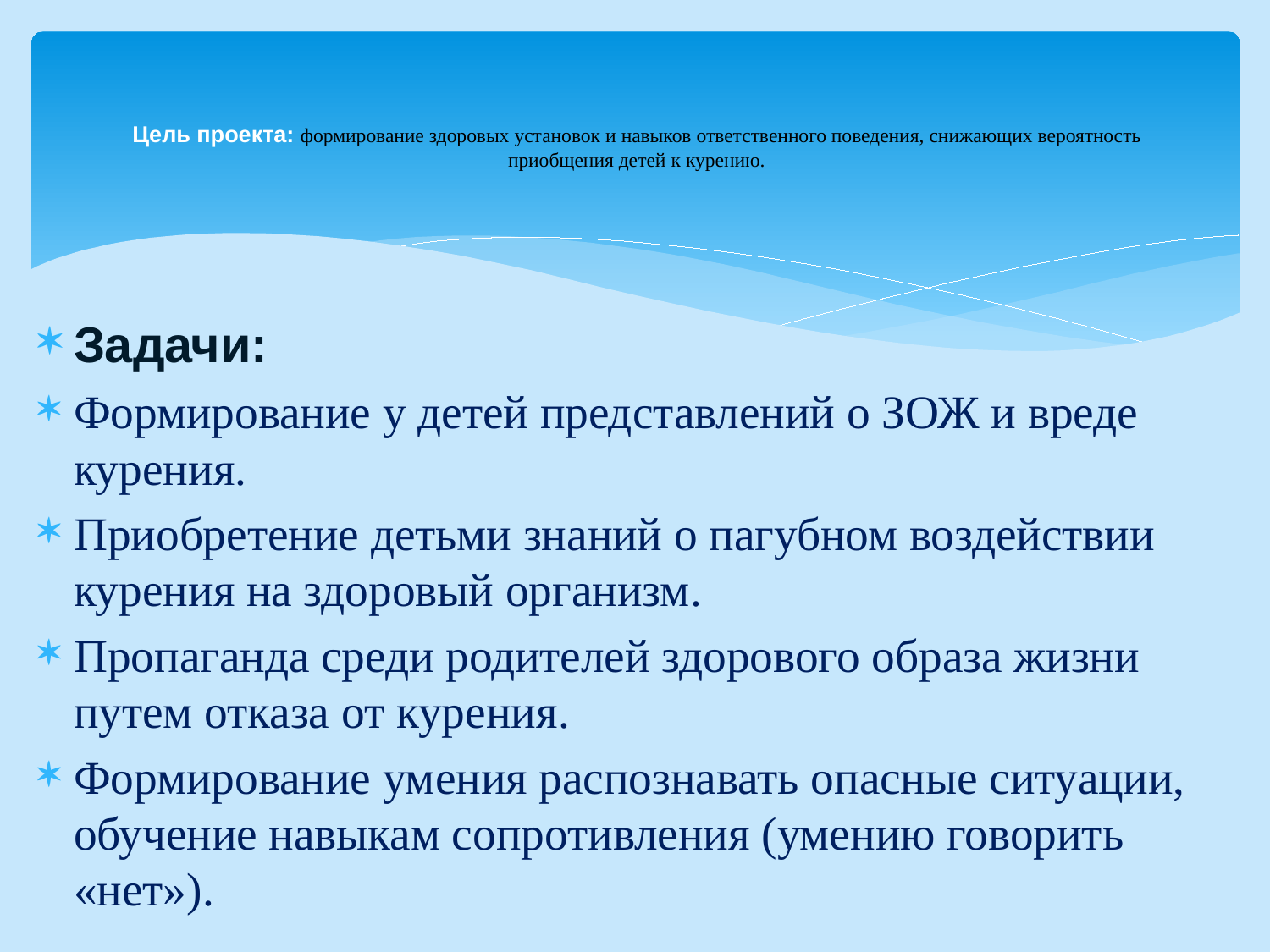

# Цель проекта: формирование здоровых установок и навыков ответственного поведения, снижающих вероятность приобщения детей к курению.
Задачи:
Формирование у детей представлений о ЗОЖ и вреде курения.
Приобретение детьми знаний о пагубном воздействии курения на здоровый организм.
Пропаганда среди родителей здорового образа жизни путем отказа от курения.
Формирование умения распознавать опасные ситуации, обучение навыкам сопротивления (умению говорить «нет»).